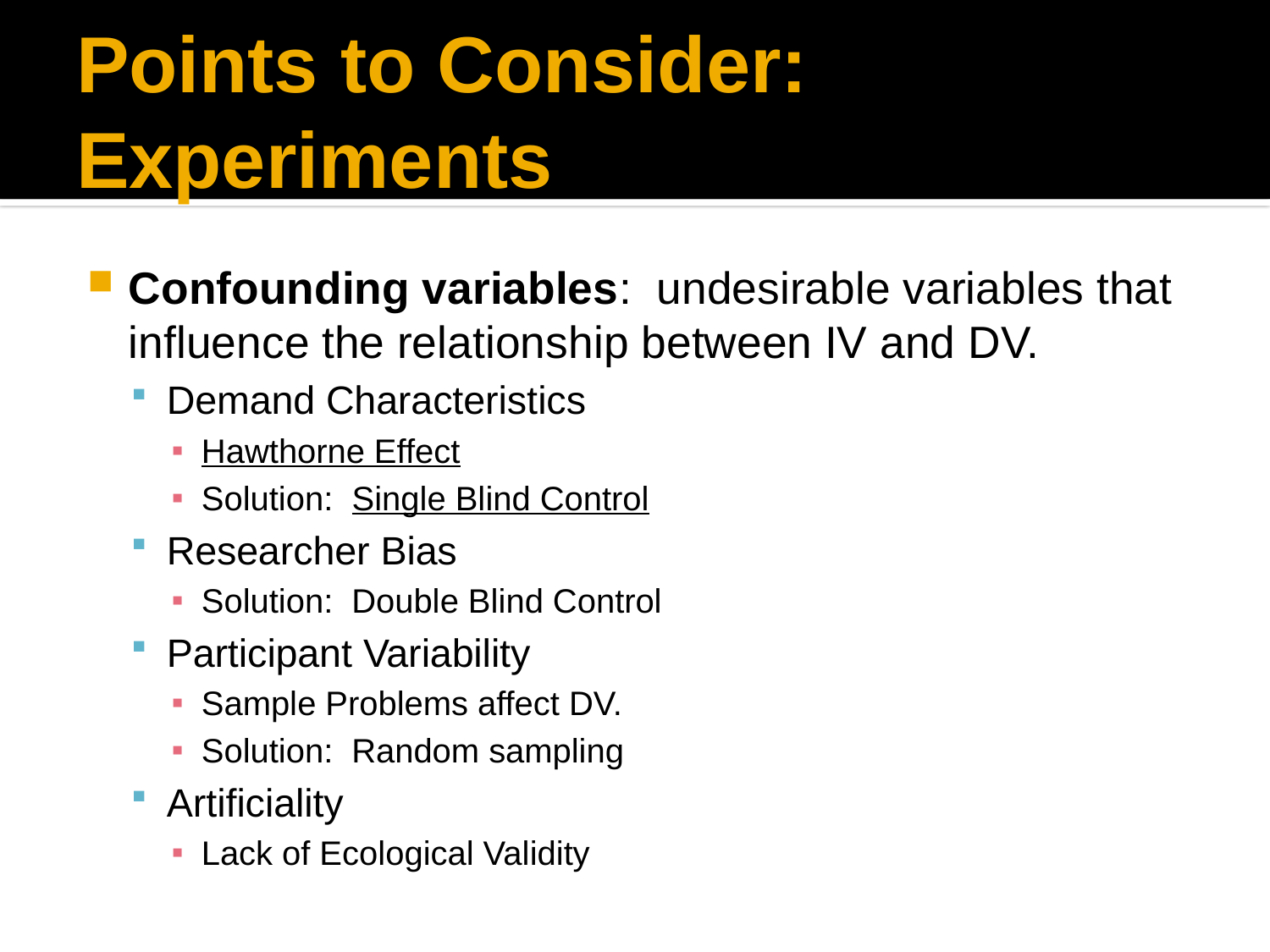

# Points to Consider: Experiments
Confounding variables:  undesirable variables that influence the relationship between IV and DV.
Demand Characteristics
Hawthorne Effect
Solution:  Single Blind Control
Researcher Bias
Solution:  Double Blind Control
Participant Variability
Sample Problems affect DV.
Solution:  Random sampling
Artificiality
Lack of Ecological Validity